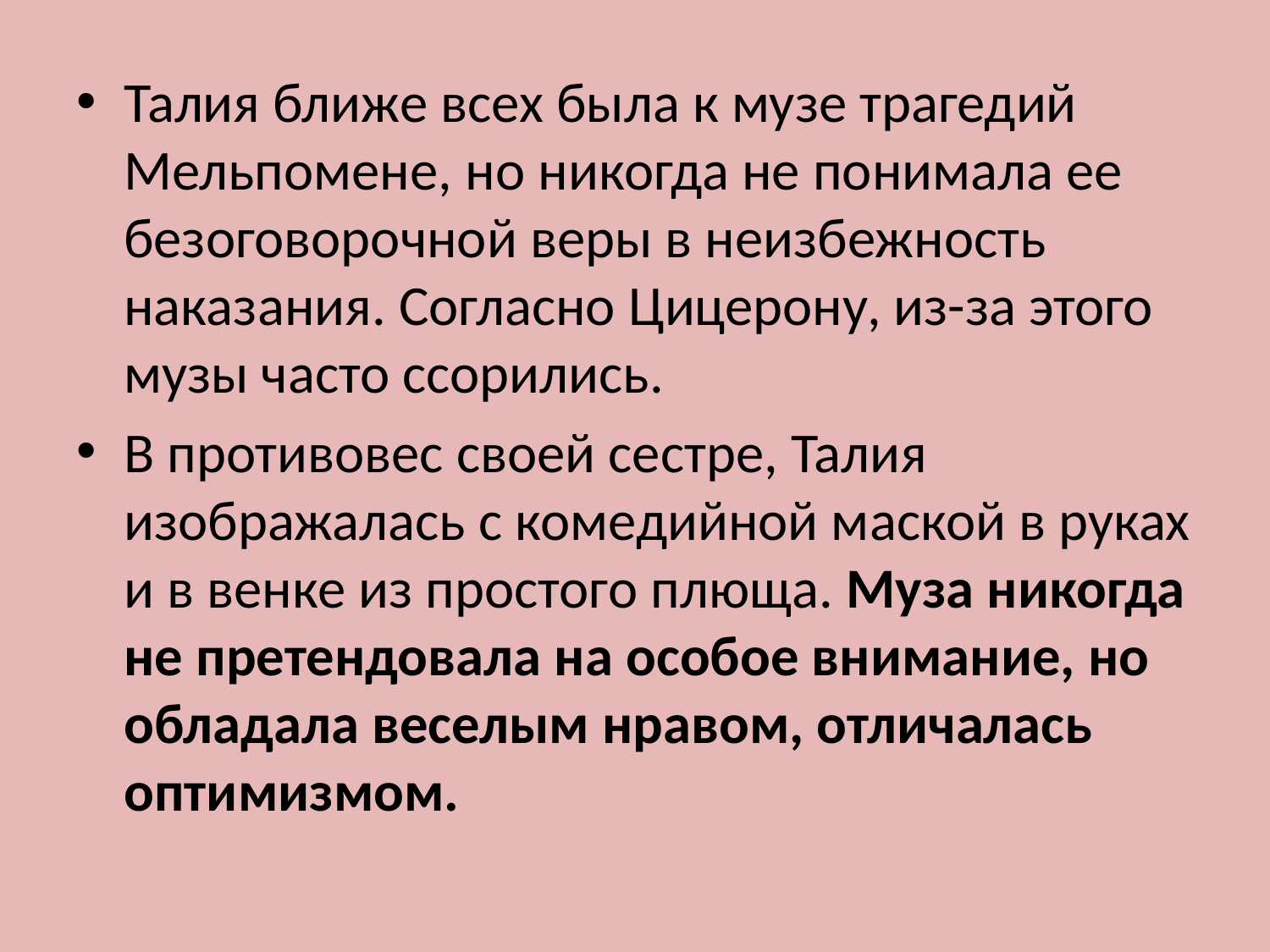

#
Талия ближе всех была к музе трагедий Мельпомене, но никогда не понимала ее безоговорочной веры в неизбежность наказания. Согласно Цицерону, из-за этого музы часто ссорились.
В противовес своей сестре, Талия изображалась с комедийной маской в руках и в венке из простого плюща. Муза никогда не претендовала на особое внимание, но обладала веселым нравом, отличалась оптимизмом.